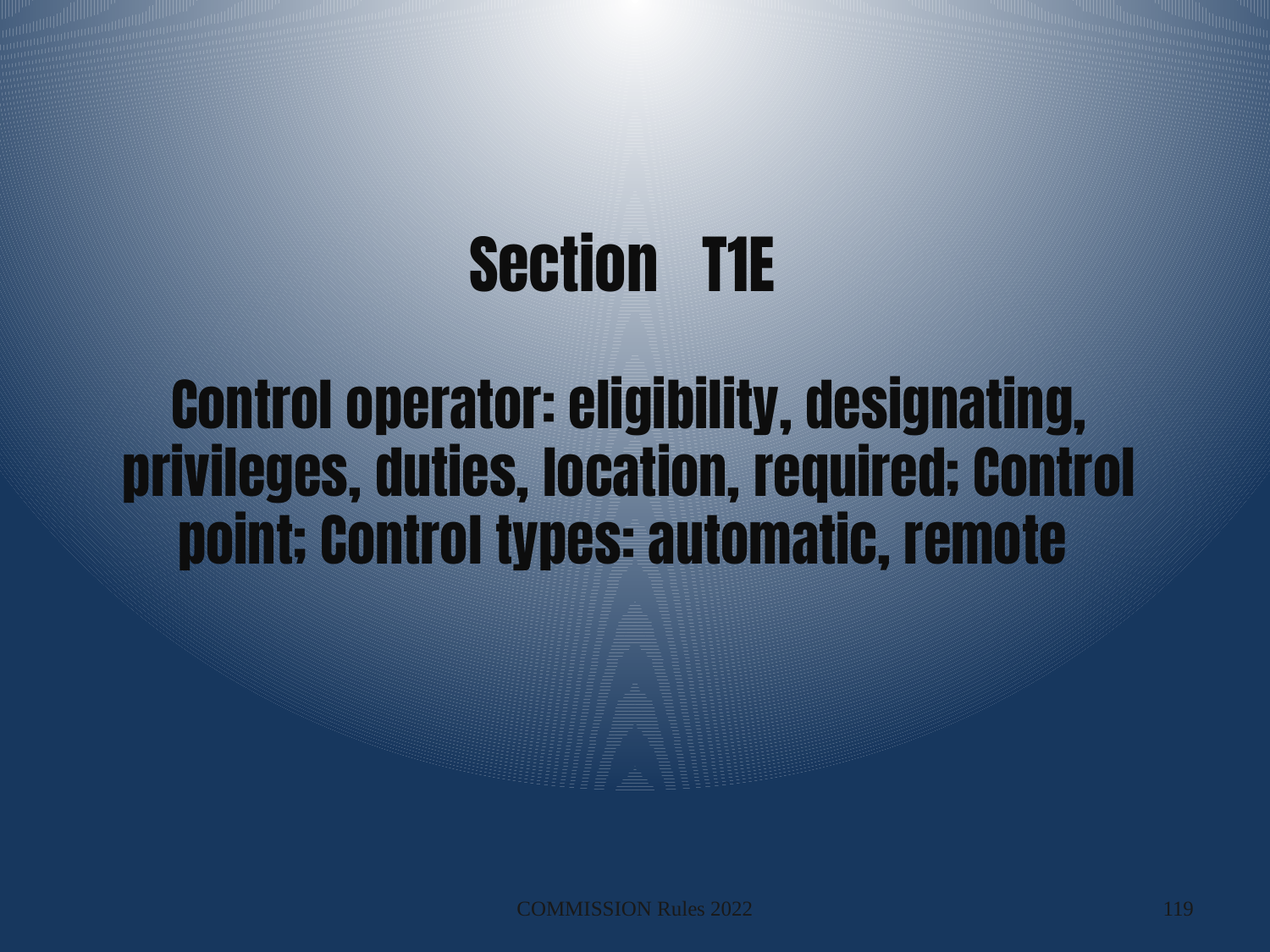

# Section   T1E Control operator: eligibility, designating, privileges, duties, location, required; Control point; Control types: automatic, remote
COMMISSION Rules 2022
119